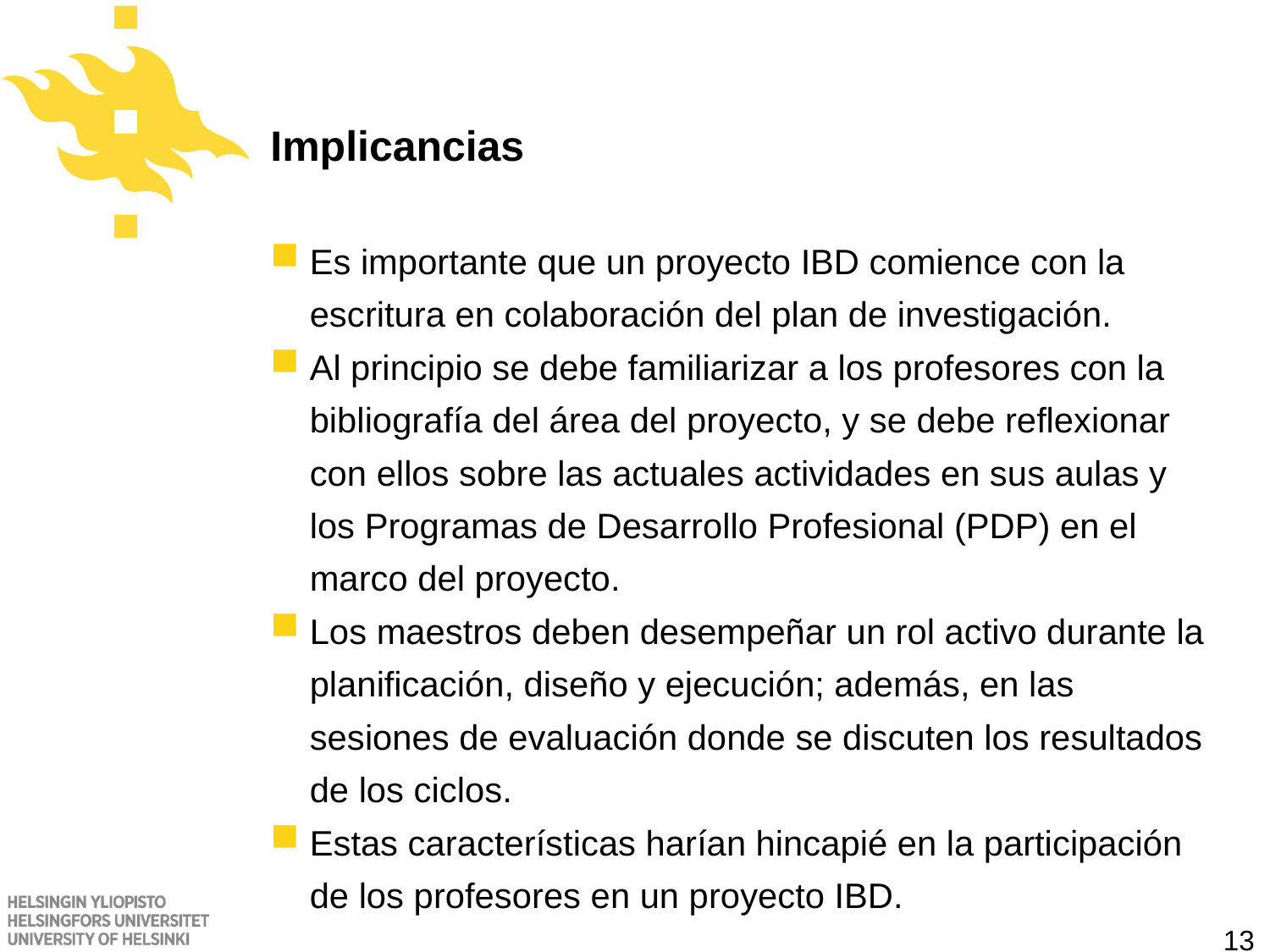

# Implicancias
Es importante que un proyecto IBD comience con la escritura en colaboración del plan de investigación.
Al principio se debe familiarizar a los profesores con la bibliografía del área del proyecto, y se debe reflexionar con ellos sobre las actuales actividades en sus aulas y los Programas de Desarrollo Profesional (PDP) en el marco del proyecto.
Los maestros deben desempeñar un rol activo durante la planificación, diseño y ejecución; además, en las sesiones de evaluación donde se discuten los resultados de los ciclos.
Estas características harían hincapié en la participación de los profesores en un proyecto IBD.

13